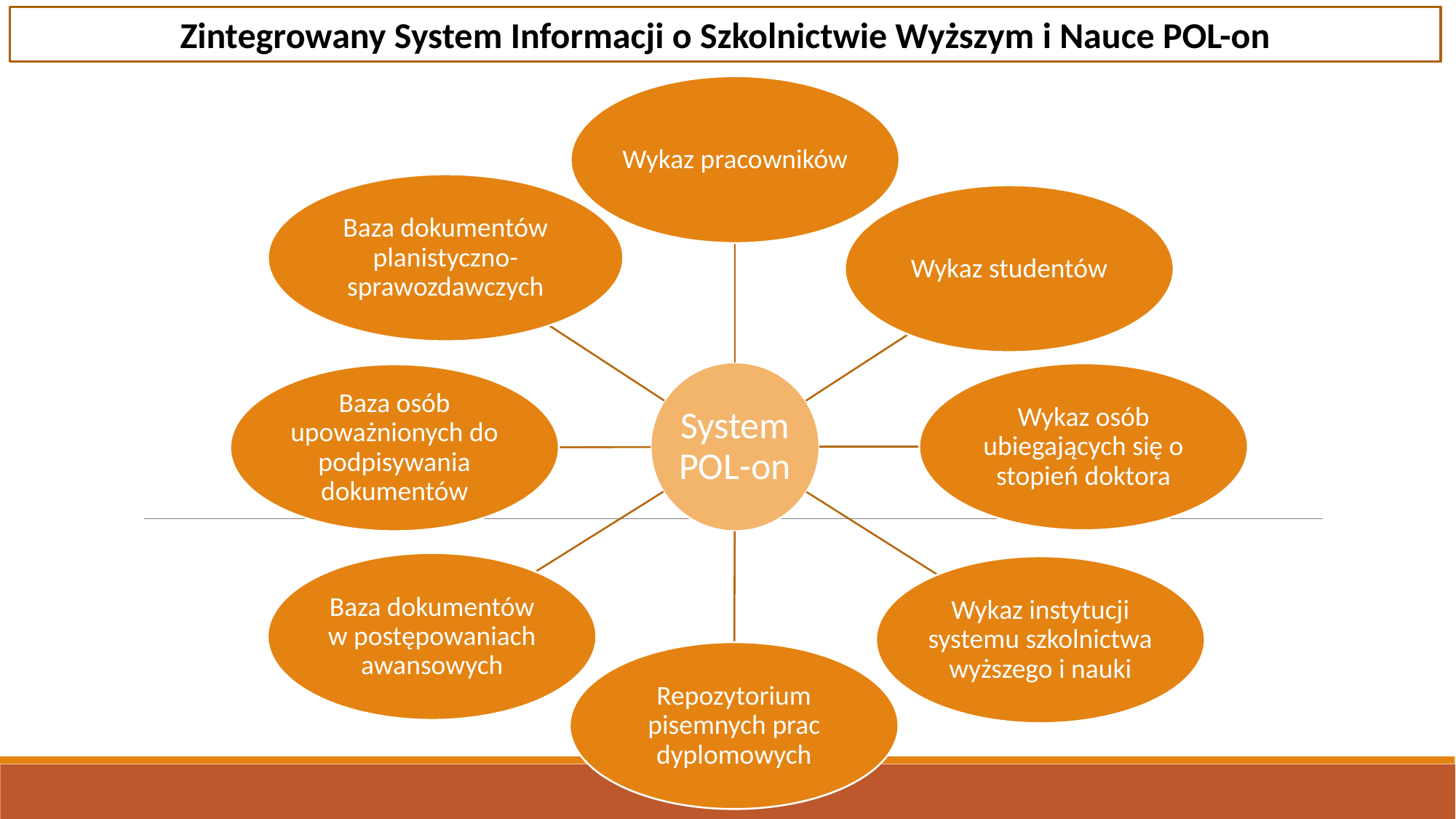

Zintegrowany System Informacji o Szkolnictwie Wyższym i Nauce POL-on
System POL-on

Wykaz pracowników

Wykaz studentów

Wykaz osób ubiegających się o stopień doktora

Wykaz instytucji systemu szkolnictwa wyższego i nauki

Repozytorium pisemnych prac dyplomowych

Baza dokumentów w postępowaniach awansowych

Baza osób upoważnionych do podpisywania dokumentów

Baza dokumentów planistyczno-sprawozdawczych